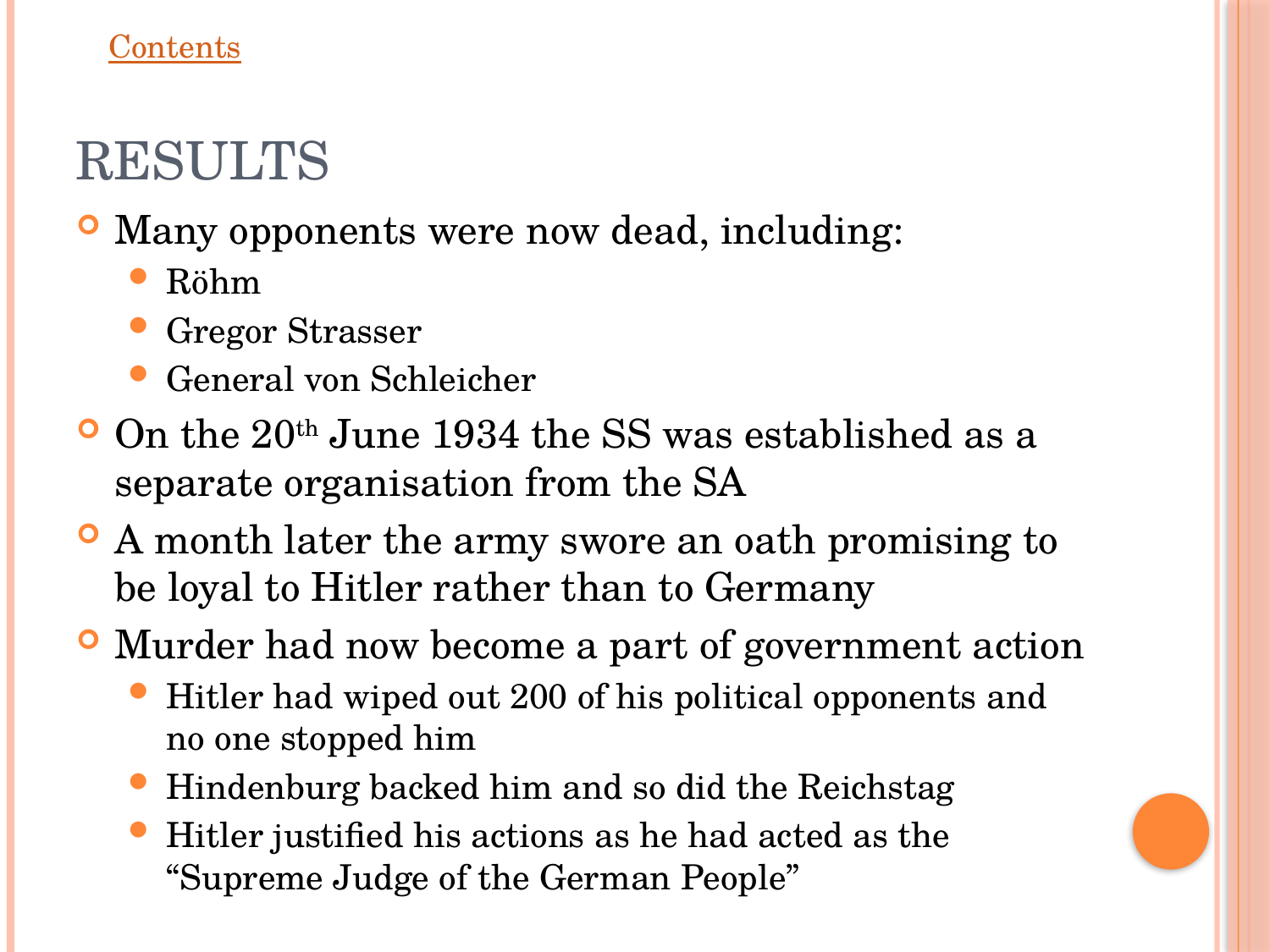

# Results
Many opponents were now dead, including:
Röhm
Gregor Strasser
General von Schleicher
On the 20th June 1934 the SS was established as a separate organisation from the SA
A month later the army swore an oath promising to be loyal to Hitler rather than to Germany
Murder had now become a part of government action
Hitler had wiped out 200 of his political opponents and no one stopped him
Hindenburg backed him and so did the Reichstag
Hitler justified his actions as he had acted as the “Supreme Judge of the German People”